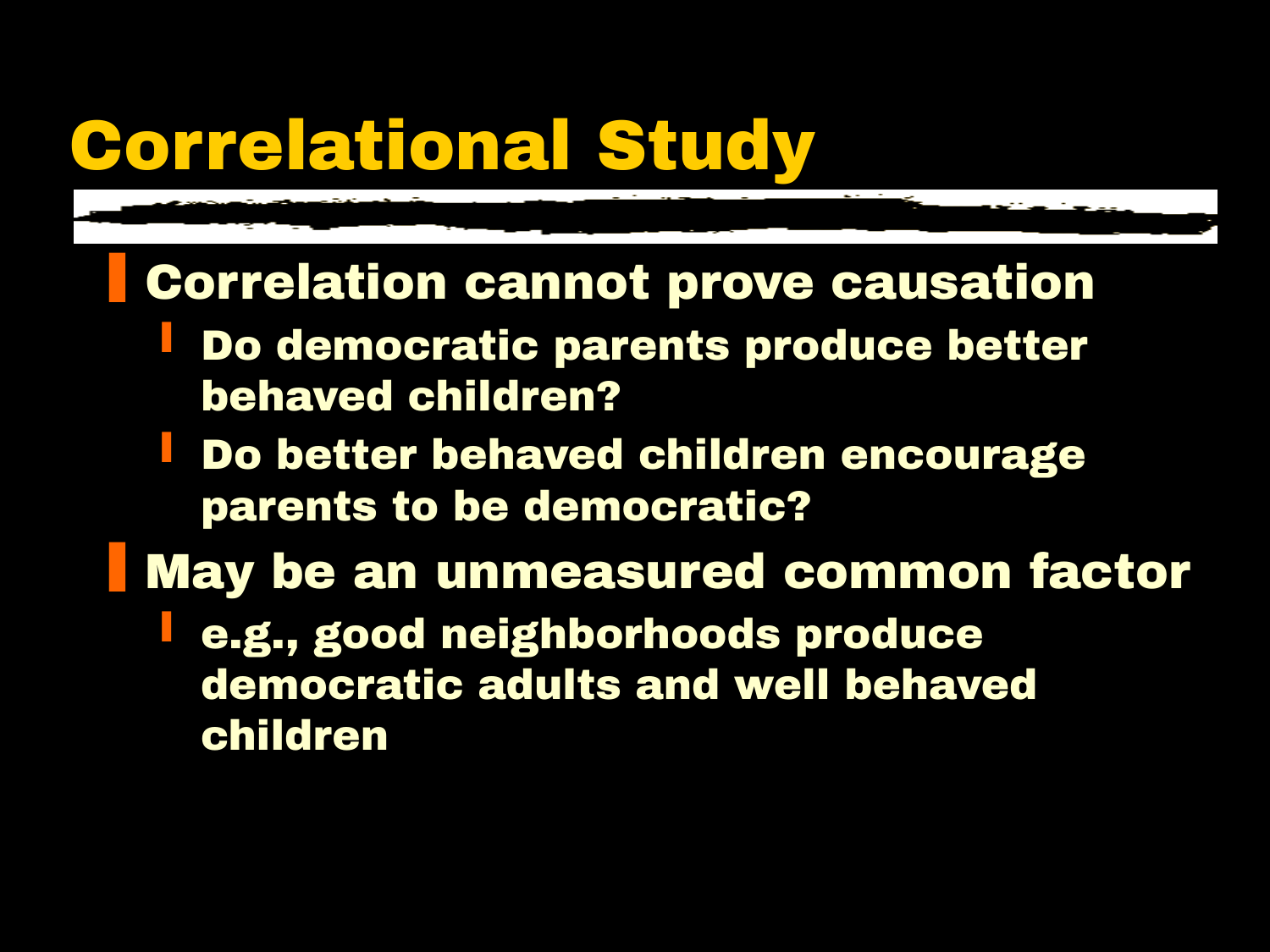

# Correlational Study
Correlation cannot prove causation
Do democratic parents produce better behaved children?
Do better behaved children encourage parents to be democratic?
May be an unmeasured common factor
e.g., good neighborhoods produce democratic adults and well behaved children